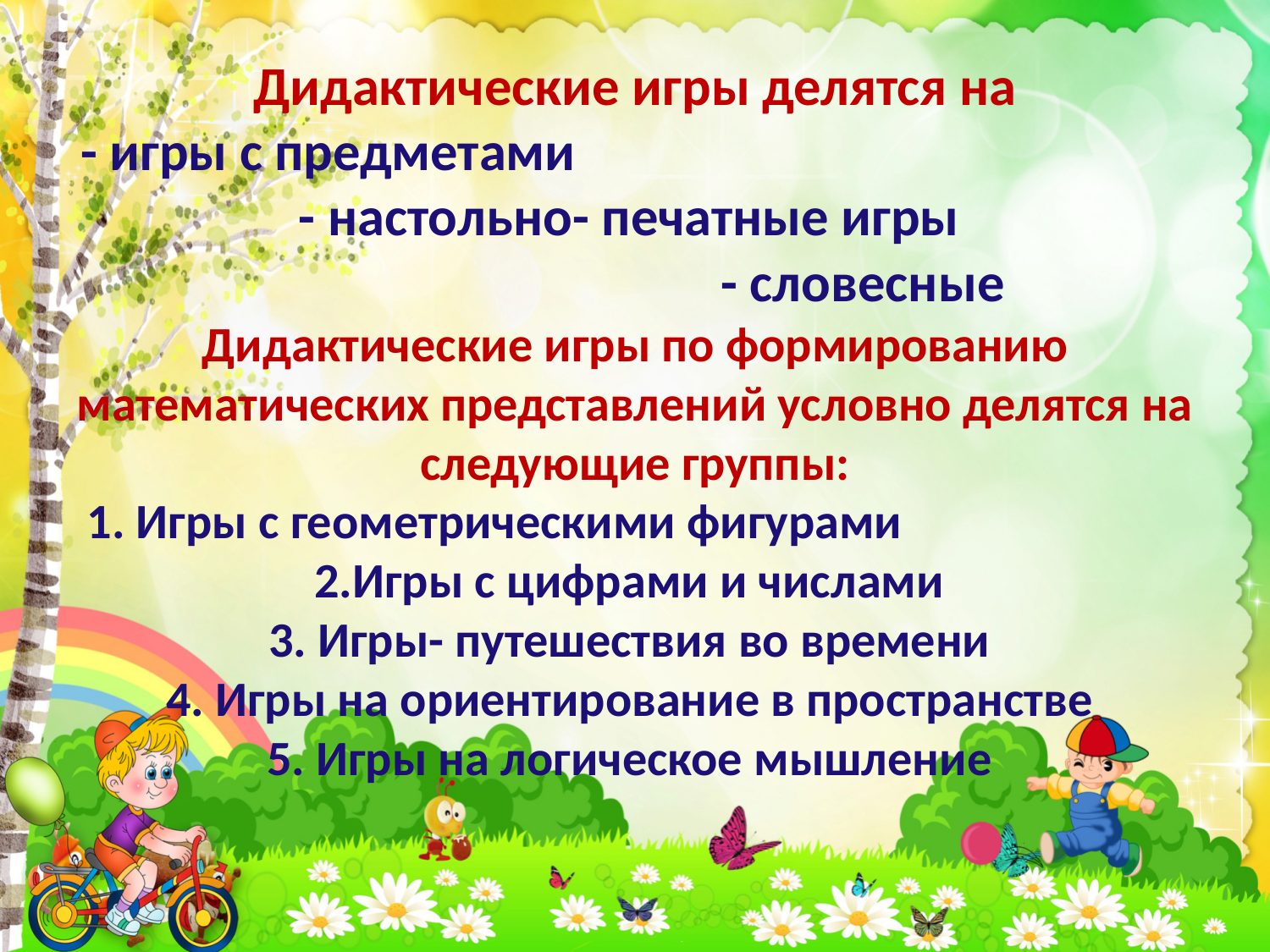

# Дидактические игры делятся на - игры с предметами                                                                     - настольно- печатные игры                                                          - словесные Дидактические игры по формированию математических представлений условно делятся на следующие группы: 1. Игры с геометрическими фигурами                          2.Игры с цифрами и числами 3. Игры- путешествия во времени 4. Игры на ориентирование в пространстве 5. Игры на логическое мышление